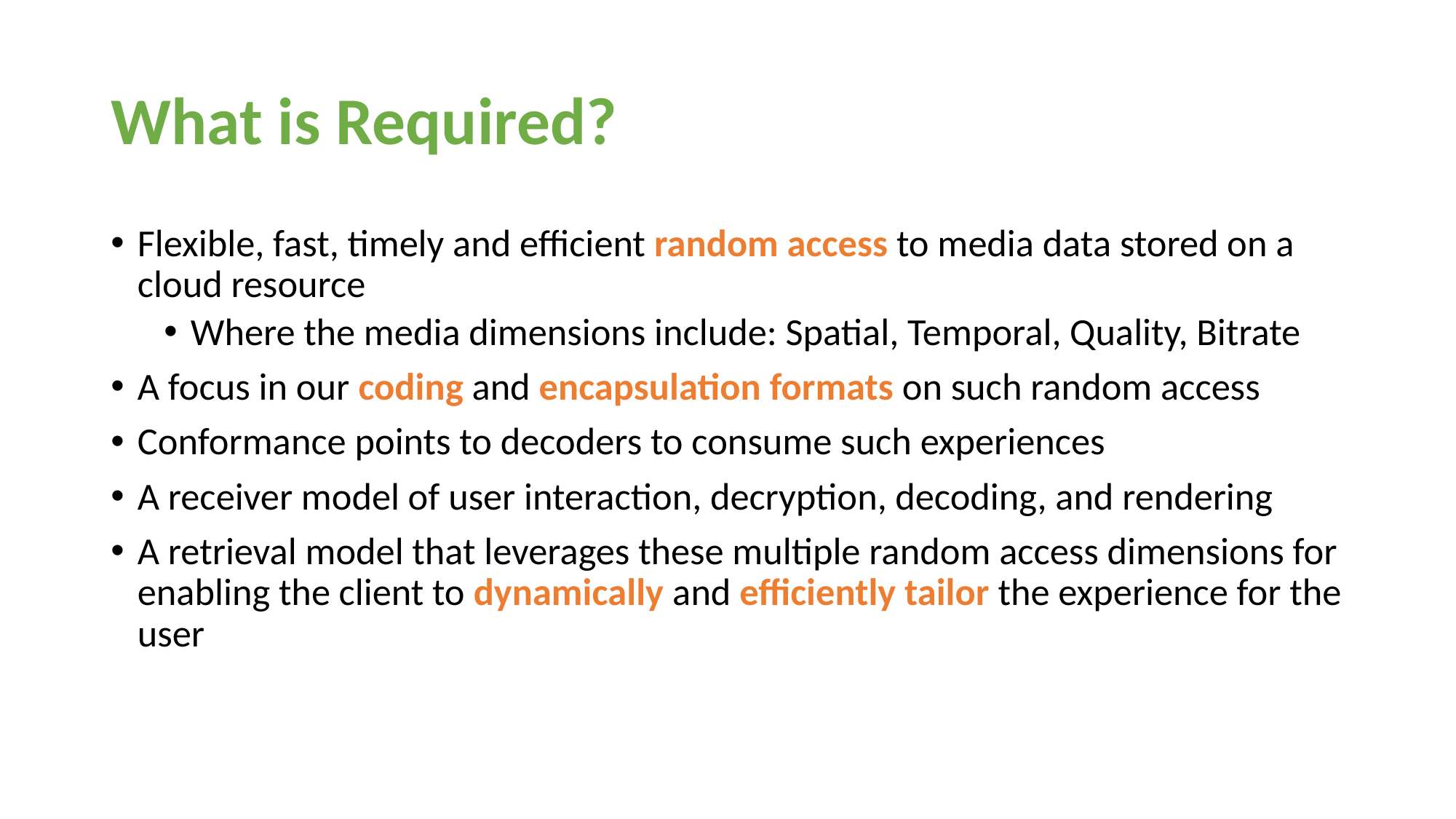

# What is Required?
Flexible, fast, timely and efficient random access to media data stored on a cloud resource
Where the media dimensions include: Spatial, Temporal, Quality, Bitrate
A focus in our coding and encapsulation formats on such random access
Conformance points to decoders to consume such experiences
A receiver model of user interaction, decryption, decoding, and rendering
A retrieval model that leverages these multiple random access dimensions for enabling the client to dynamically and efficiently tailor the experience for the user